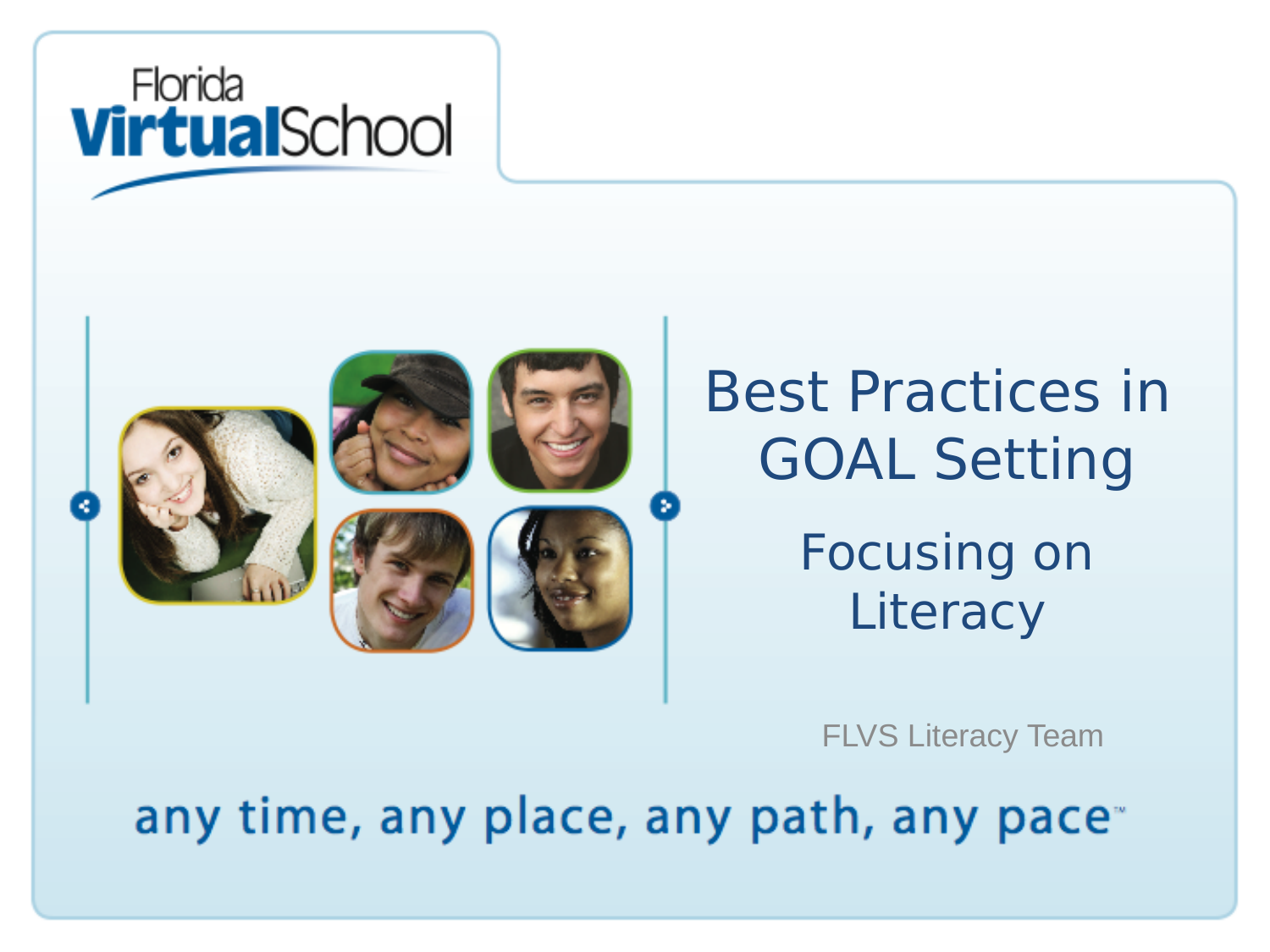

# Best Practices in GOAL Setting Focusing on Literacy
FLVS Literacy Team